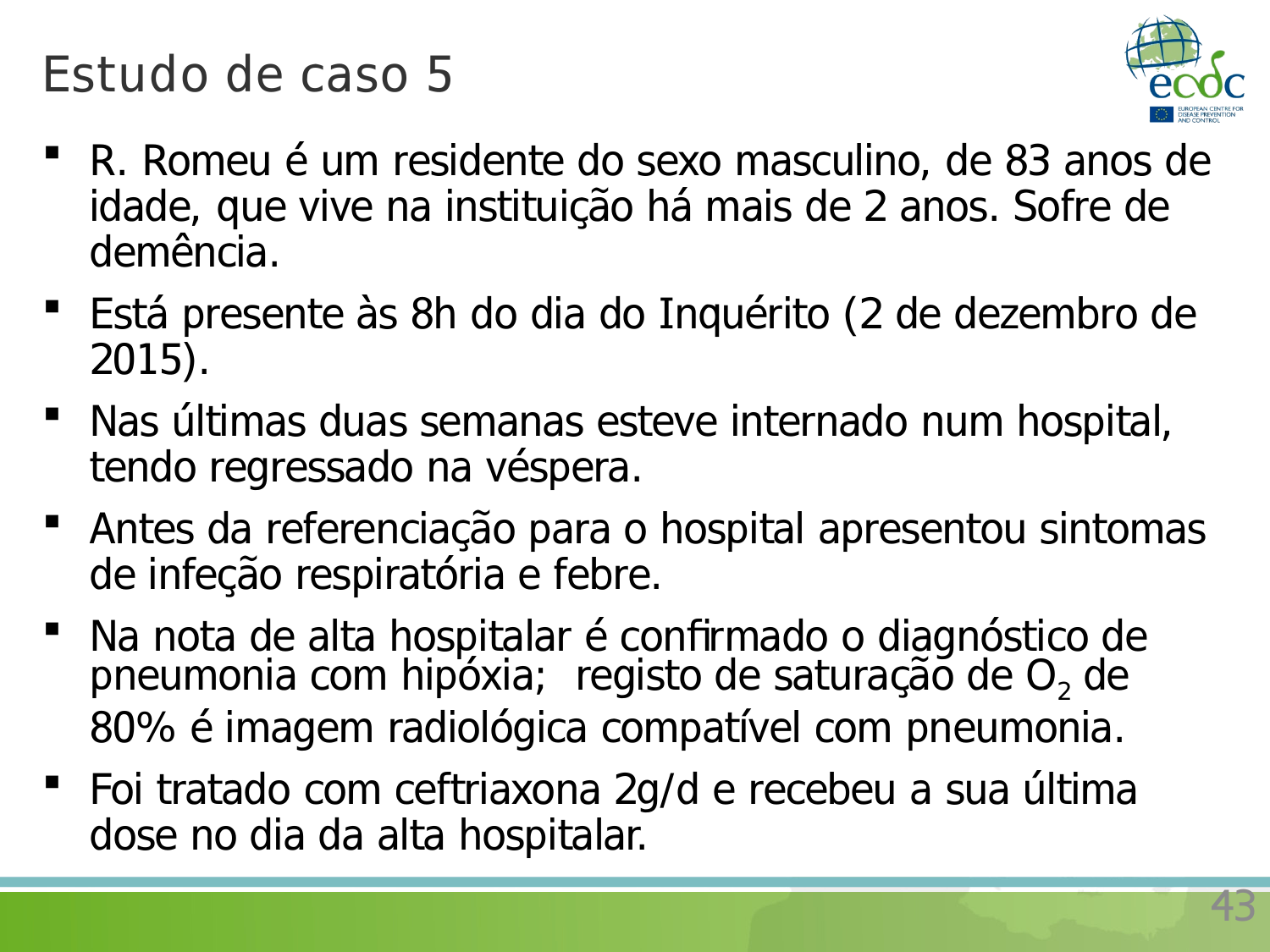

# Estudo de caso 5
R. Romeu é um residente do sexo masculino, de 83 anos de idade, que vive na instituição há mais de 2 anos. Sofre de demência.
Está presente às 8h do dia do Inquérito (2 de dezembro de 2015).
Nas últimas duas semanas esteve internado num hospital, tendo regressado na véspera.
Antes da referenciação para o hospital apresentou sintomas de infeção respiratória e febre.
Na nota de alta hospitalar é confirmado o diagnóstico de pneumonia com hipóxia;  registo de saturação de O2 de 80% é imagem radiológica compatível com pneumonia.
Foi tratado com ceftriaxona 2g/d e recebeu a sua última dose no dia da alta hospitalar.

43